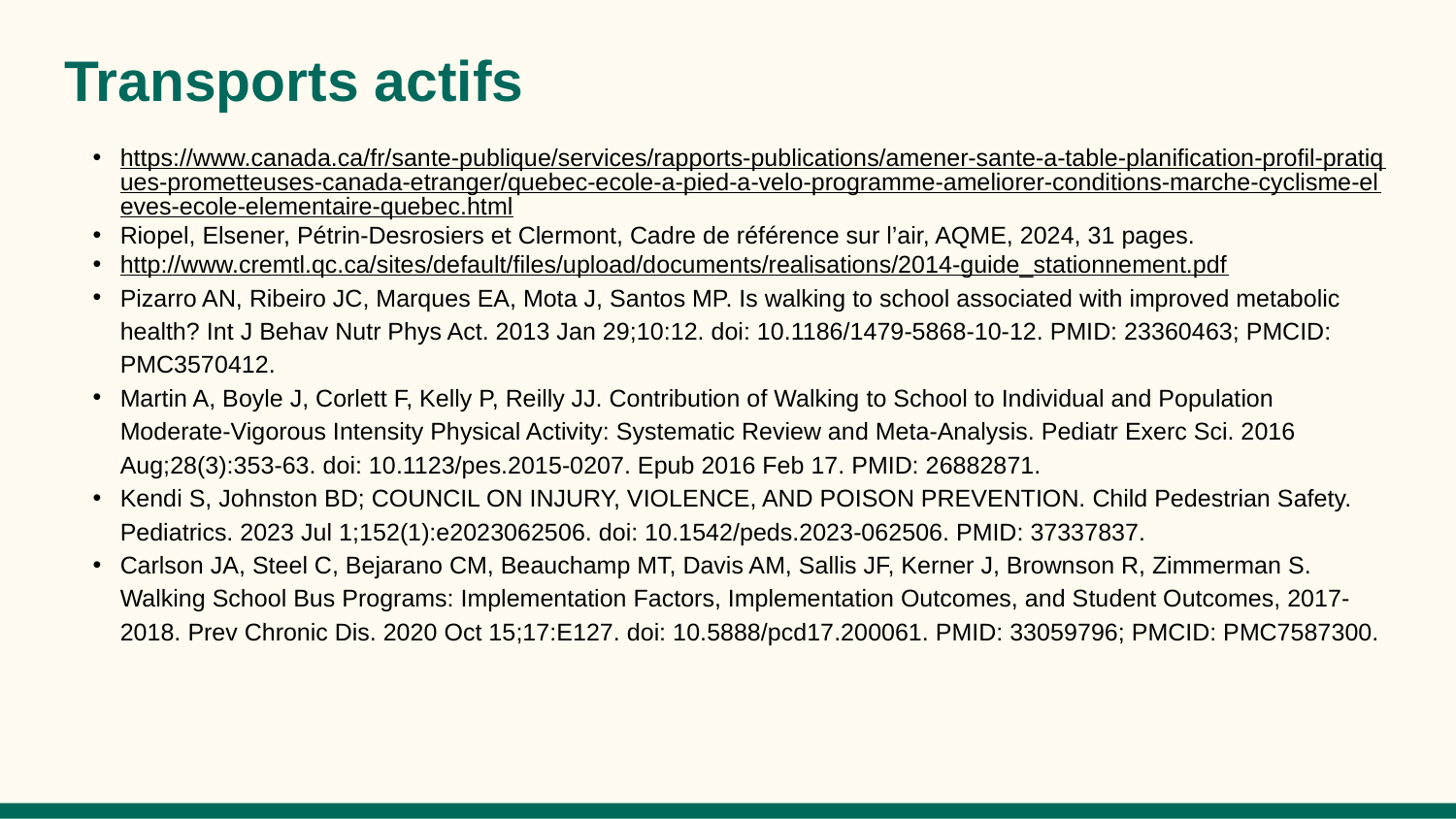

# Transports actifs
https://www.canada.ca/fr/sante-publique/services/rapports-publications/amener-sante-a-table-planification-profil-pratiques-prometteuses-canada-etranger/quebec-ecole-a-pied-a-velo-programme-ameliorer-conditions-marche-cyclisme-eleves-ecole-elementaire-quebec.html
Riopel, Elsener, Pétrin-Desrosiers et Clermont, Cadre de référence sur l’air, AQME, 2024, 31 pages.
http://www.cremtl.qc.ca/sites/default/files/upload/documents/realisations/2014-guide_stationnement.pdf
Pizarro AN, Ribeiro JC, Marques EA, Mota J, Santos MP. Is walking to school associated with improved metabolic health? Int J Behav Nutr Phys Act. 2013 Jan 29;10:12. doi: 10.1186/1479-5868-10-12. PMID: 23360463; PMCID: PMC3570412.
Martin A, Boyle J, Corlett F, Kelly P, Reilly JJ. Contribution of Walking to School to Individual and Population Moderate-Vigorous Intensity Physical Activity: Systematic Review and Meta-Analysis. Pediatr Exerc Sci. 2016 Aug;28(3):353-63. doi: 10.1123/pes.2015-0207. Epub 2016 Feb 17. PMID: 26882871.
Kendi S, Johnston BD; COUNCIL ON INJURY, VIOLENCE, AND POISON PREVENTION. Child Pedestrian Safety. Pediatrics. 2023 Jul 1;152(1):e2023062506. doi: 10.1542/peds.2023-062506. PMID: 37337837.
Carlson JA, Steel C, Bejarano CM, Beauchamp MT, Davis AM, Sallis JF, Kerner J, Brownson R, Zimmerman S. Walking School Bus Programs: Implementation Factors, Implementation Outcomes, and Student Outcomes, 2017-2018. Prev Chronic Dis. 2020 Oct 15;17:E127. doi: 10.5888/pcd17.200061. PMID: 33059796; PMCID: PMC7587300.